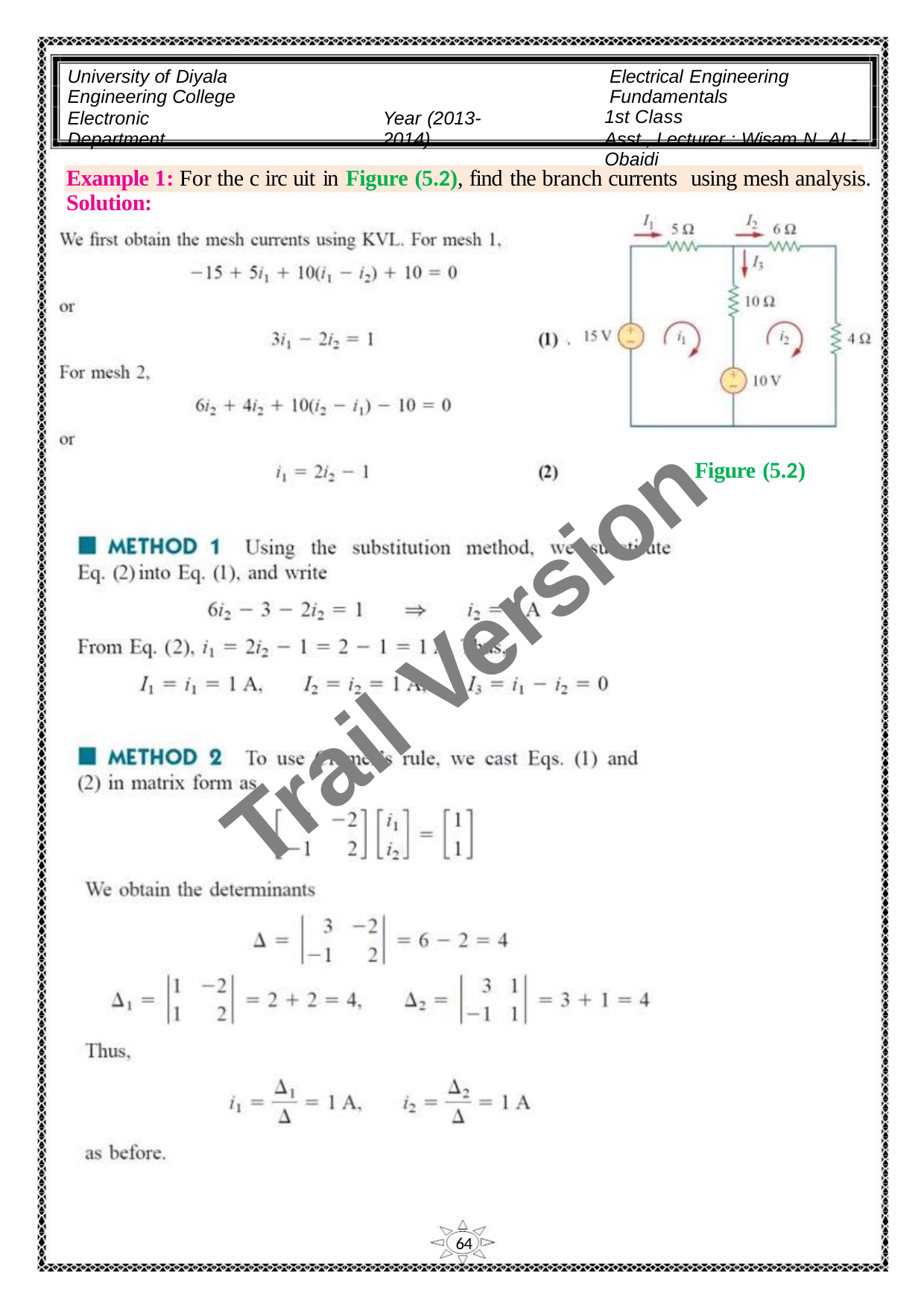

University of Diyala
Engineering College
Electronic Department
Electrical Engineering Fundamentals
1st Class
Asst., Lecturer : Wisam N. AL-Obaidi
Year (2013-2014)
Example 1: For the c irc uit in Figure (5.2), find the branch currents using mesh analysis.
Solution:
Figure (5.2)
Trail Version
Trail Version
Trail Version
Trail Version
Trail Version
Trail Version
Trail Version
Trail Version
Trail Version
Trail Version
Trail Version
Trail Version
Trail Version
64